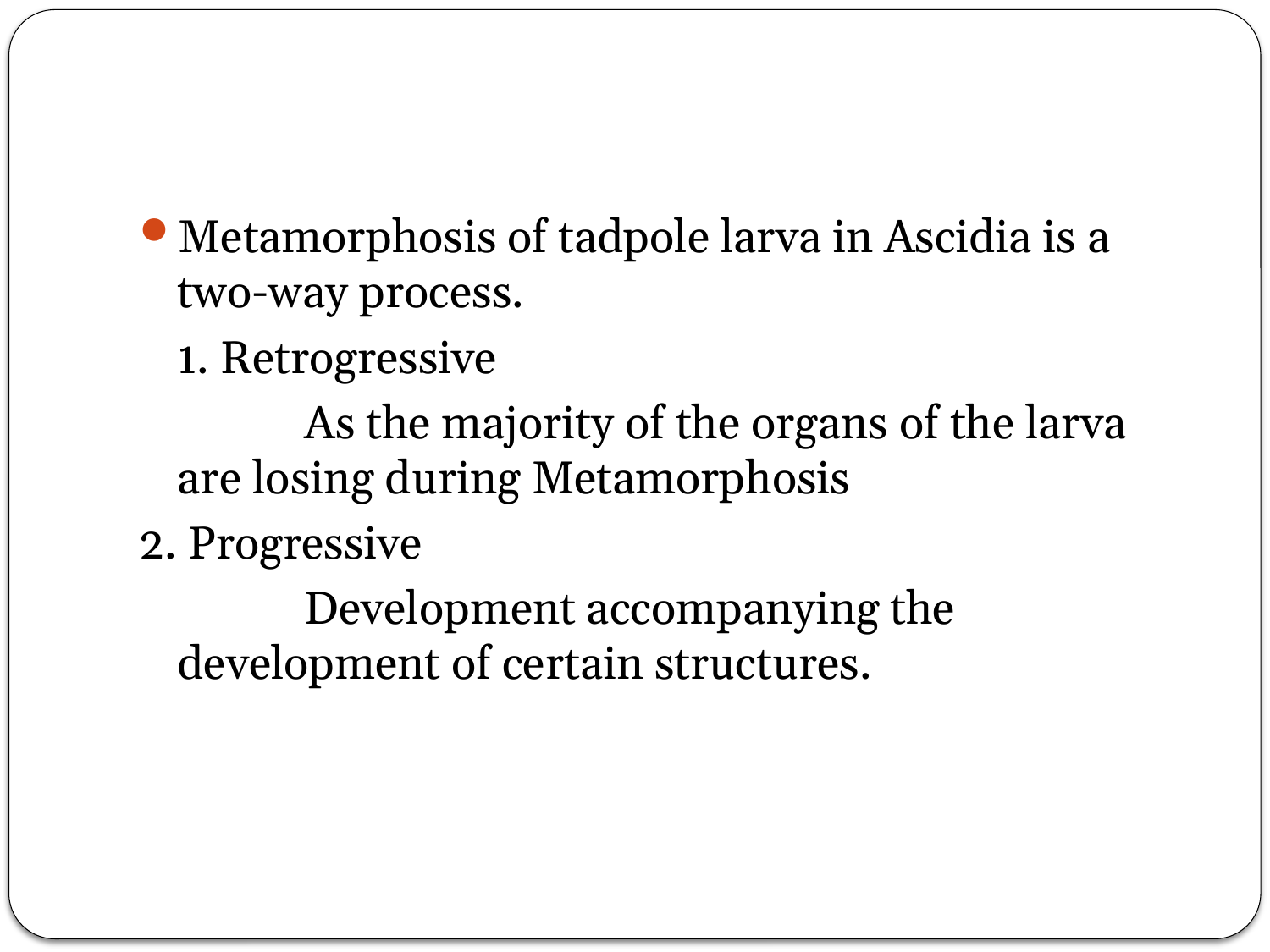

Metamorphosis of tadpole larva in Ascidia is a two-way process.
	1. Retrogressive
		As the majority of the organs of the larva are losing during Metamorphosis
2. Progressive
		Development accompanying the development of certain structures.